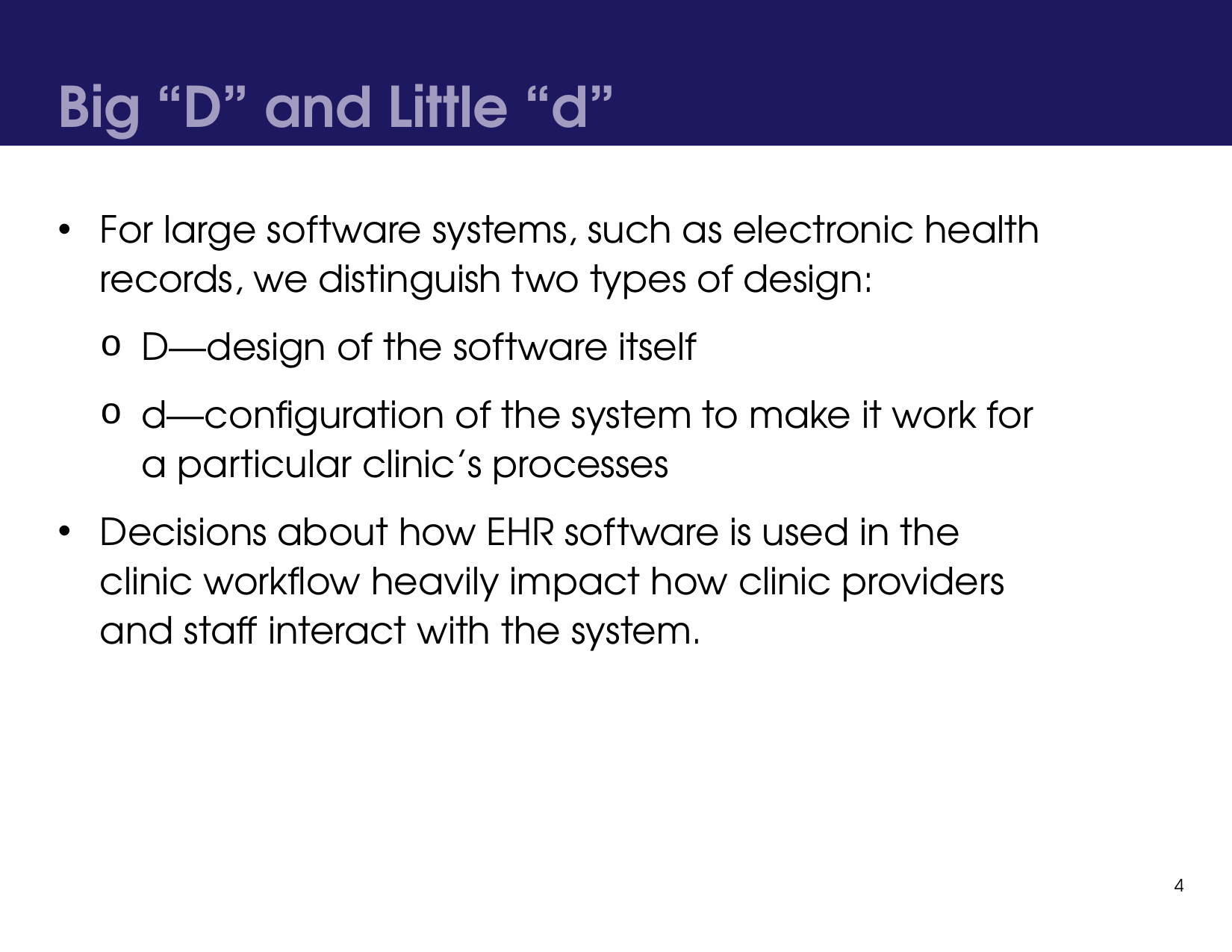

# Big “D” and Little “d”
For large software systems, such as electronic health records, we distinguish two types of design:
D—design of the software itself
d—configuration of the system to make it work for a particular clinic’s processes
Decisions about how EHR software is used in the clinic workflow heavily impact how clinic providers and staff interact with the system.
4